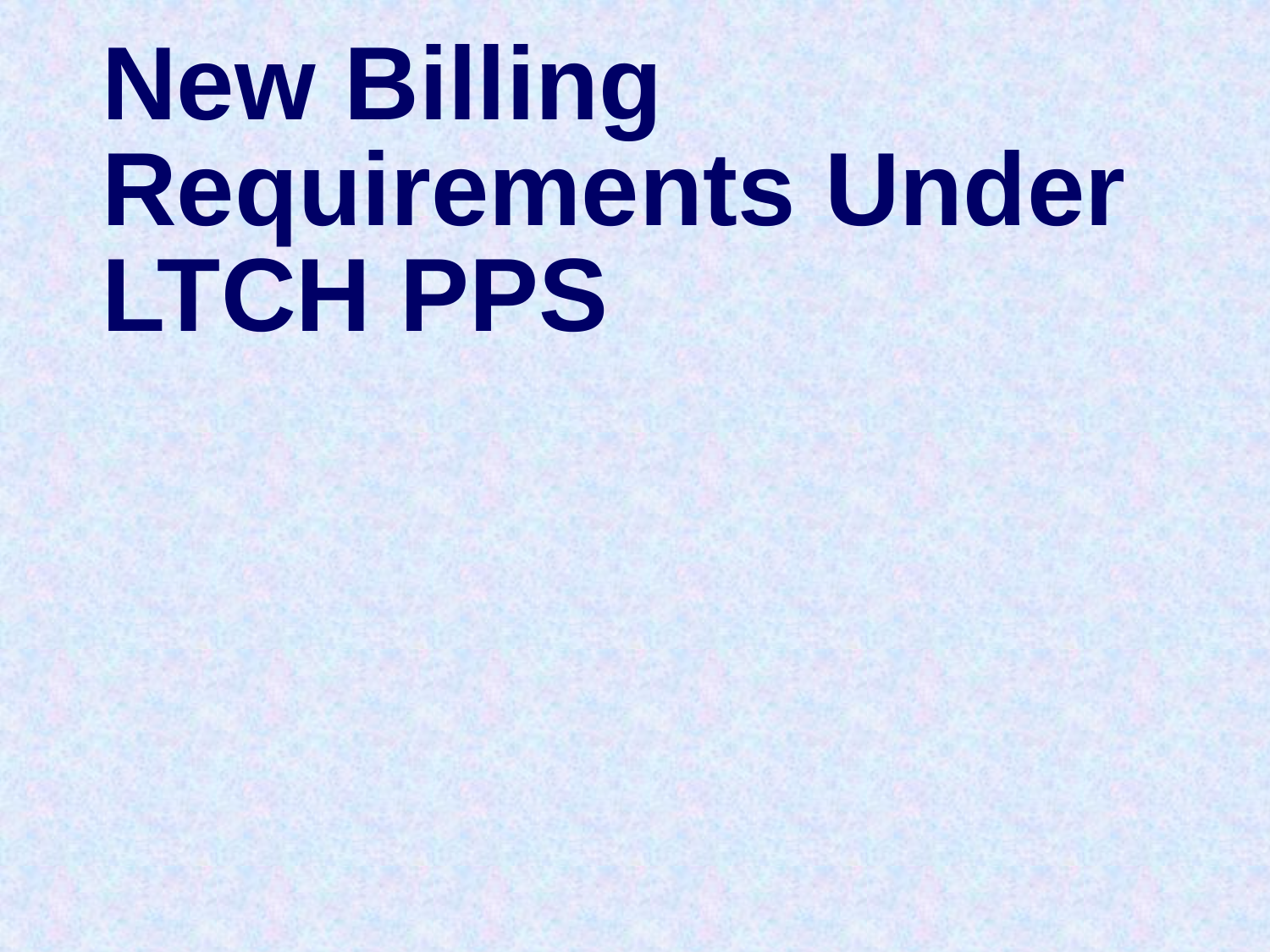

# New Billing Requirements Under LTCH PPS